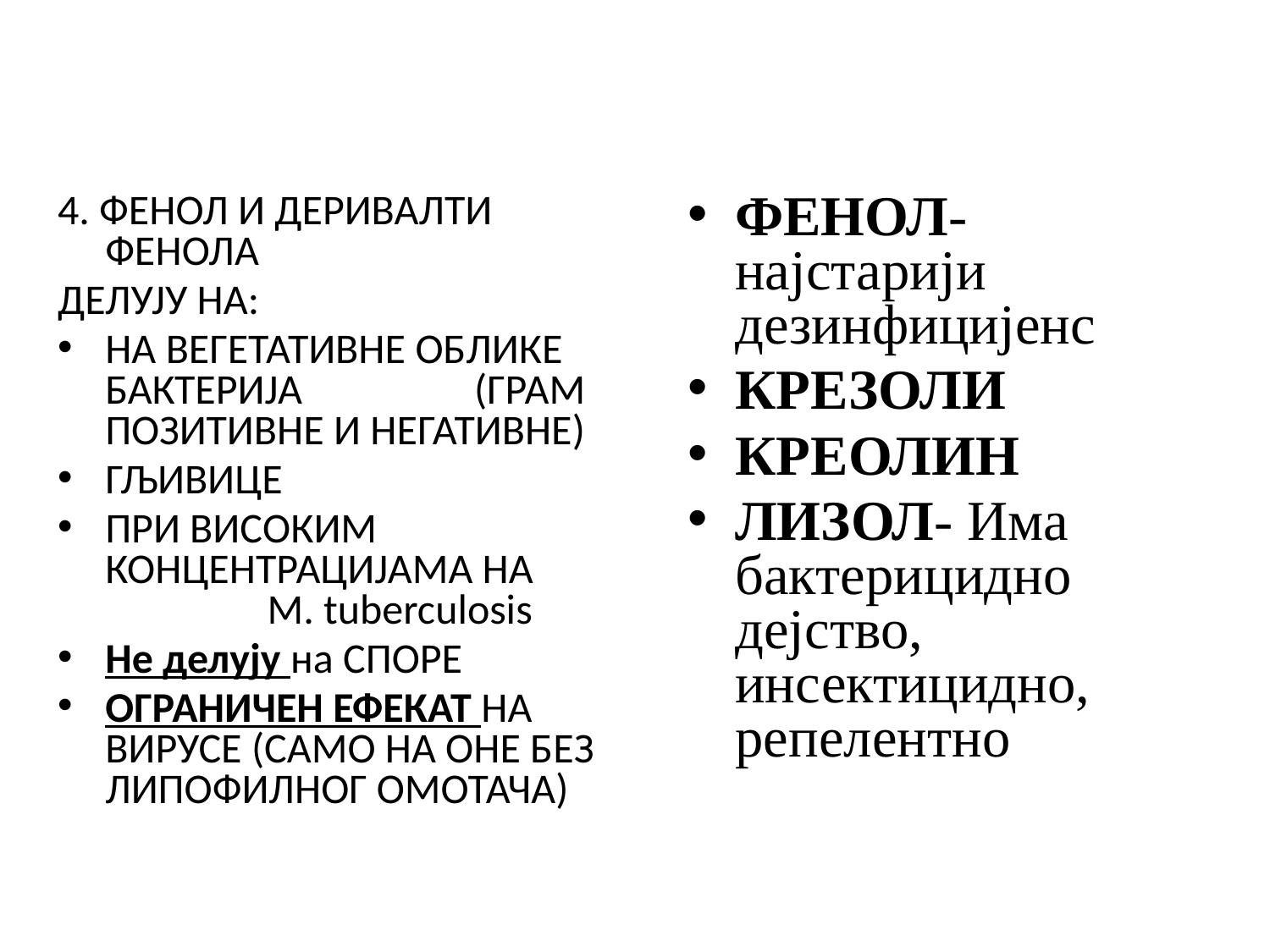

4. ФЕНОЛ И ДЕРИВАЛТИ ФЕНОЛА
ДЕЛУЈУ НА:
НА ВЕГЕТАТИВНЕ ОБЛИКЕ БАКТЕРИЈА                  (ГРАМ ПОЗИТИВНЕ И НЕГАТИВНЕ)
ГЉИВИЦЕ
ПРИ ВИСОКИМ КОНЦЕНТРАЦИЈАМА НА                             M. tuberculosis
Не делују на СПОРЕ
ОГРАНИЧЕН ЕФЕКАТ НА ВИРУСЕ (САМО НА ОНЕ БЕЗ ЛИПОФИЛНОГ ОМОТАЧА)

ФЕНОЛ- најстарији дезинфицијенс
КРЕЗОЛИ
КРЕОЛИН
ЛИЗОЛ- Има бактерицидно дејство, инсектицидно, репелентно